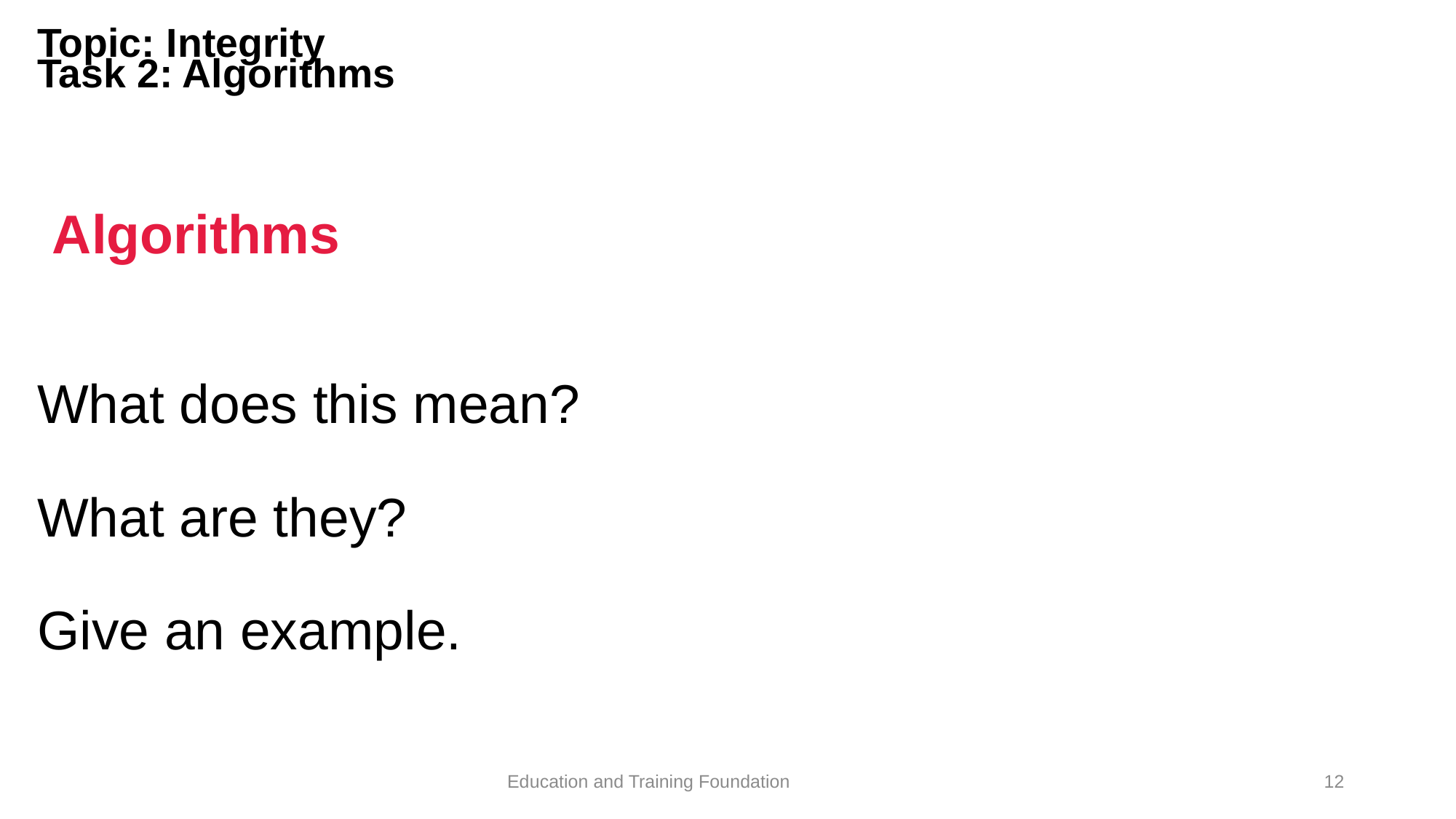

Topic: Integrity
Task 2: Algorithms
#

 Algorithms
What does this mean?

What are they?

Give an example.
12
Education and Training Foundation